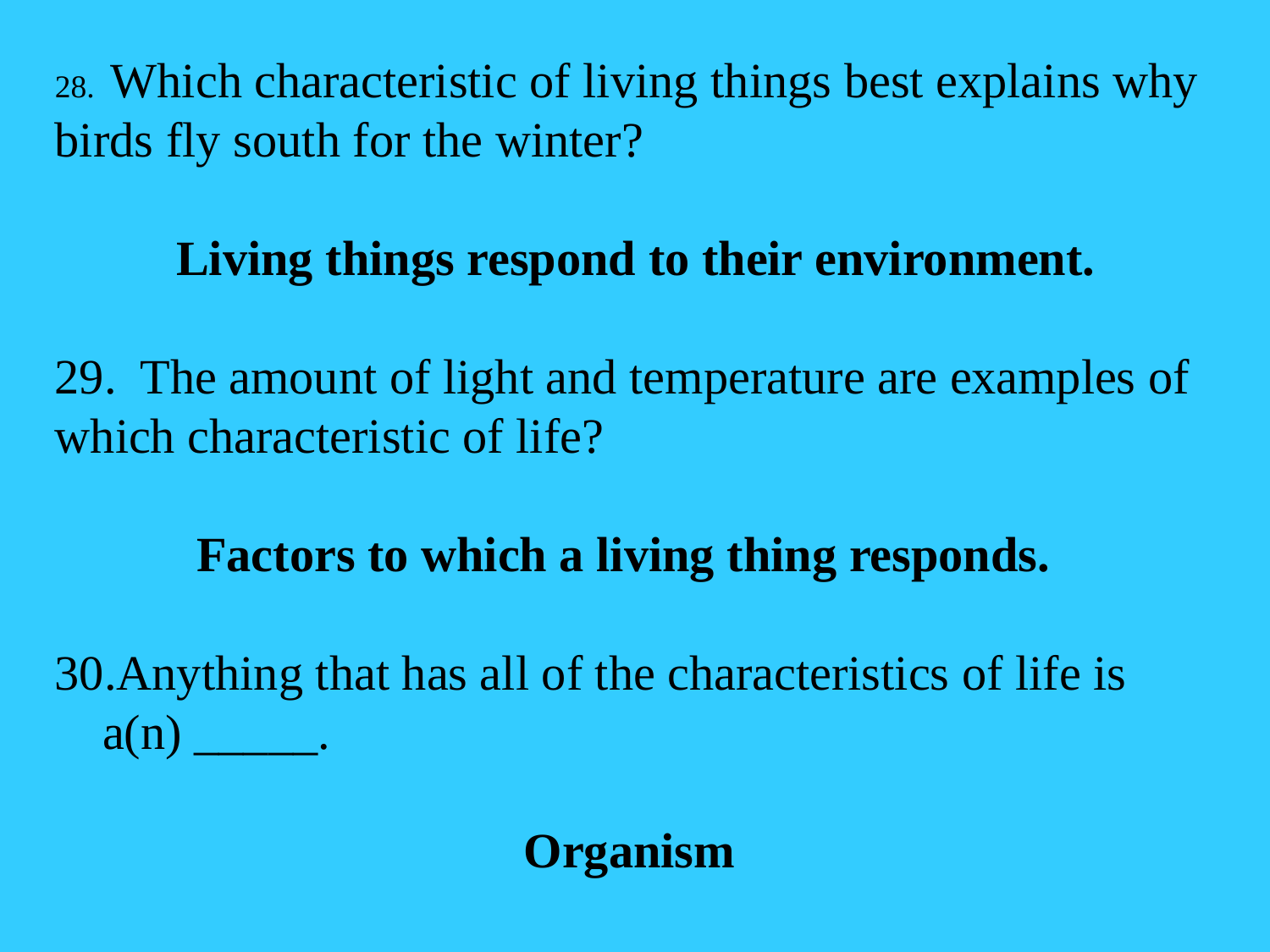

28.  Which characteristic of living things best explains why birds fly south for the winter?

 Living things respond to their environment.

29.  The amount of light and temperature are examples of which characteristic of life?

Factors to which a living thing responds.

Anything that has all of the characteristics of life is a(n) _____.

Organism